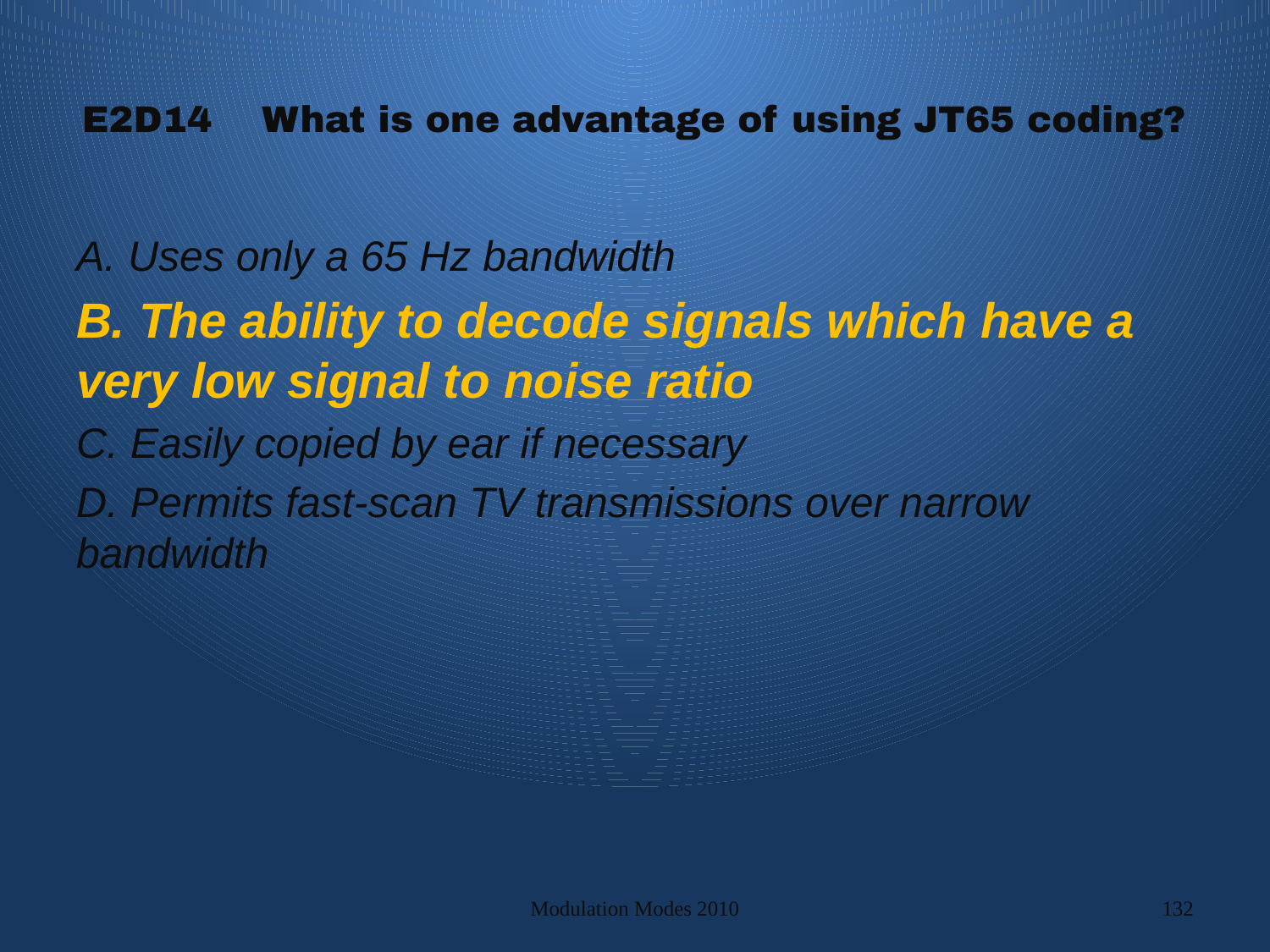

# E2D14    What is one advantage of using JT65 coding?
A. Uses only a 65 Hz bandwidth
B. The ability to decode signals which have a very low signal to noise ratio
C. Easily copied by ear if necessary
D. Permits fast-scan TV transmissions over narrow bandwidth

Modulation Modes 2010
132